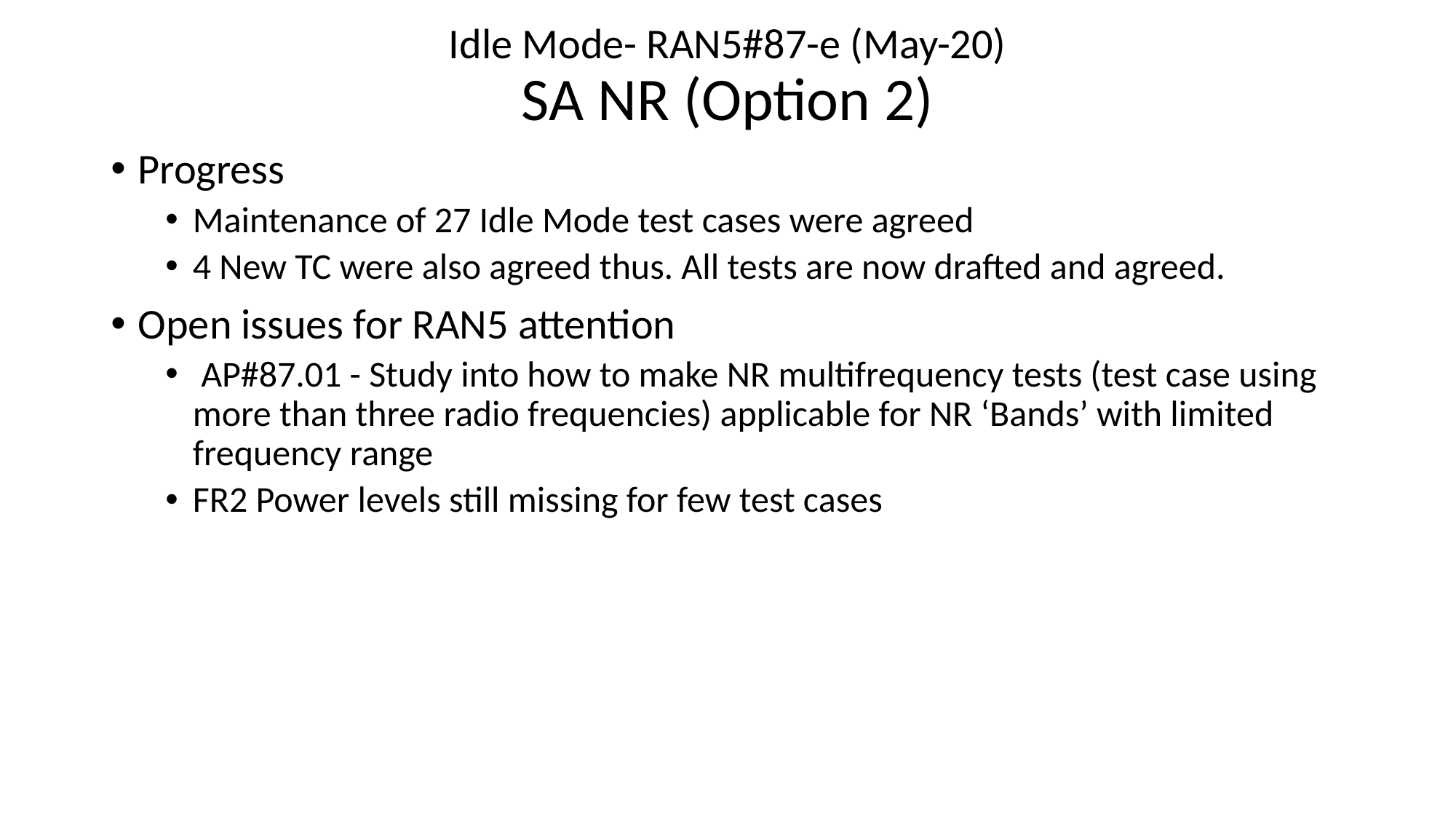

# Idle Mode- RAN5#87-e (May-20) SA NR (Option 2)
Progress
Maintenance of 27 Idle Mode test cases were agreed
4 New TC were also agreed thus. All tests are now drafted and agreed.
Open issues for RAN5 attention
 AP#87.01 - Study into how to make NR multifrequency tests (test case using more than three radio frequencies) applicable for NR ‘Bands’ with limited frequency range
FR2 Power levels still missing for few test cases